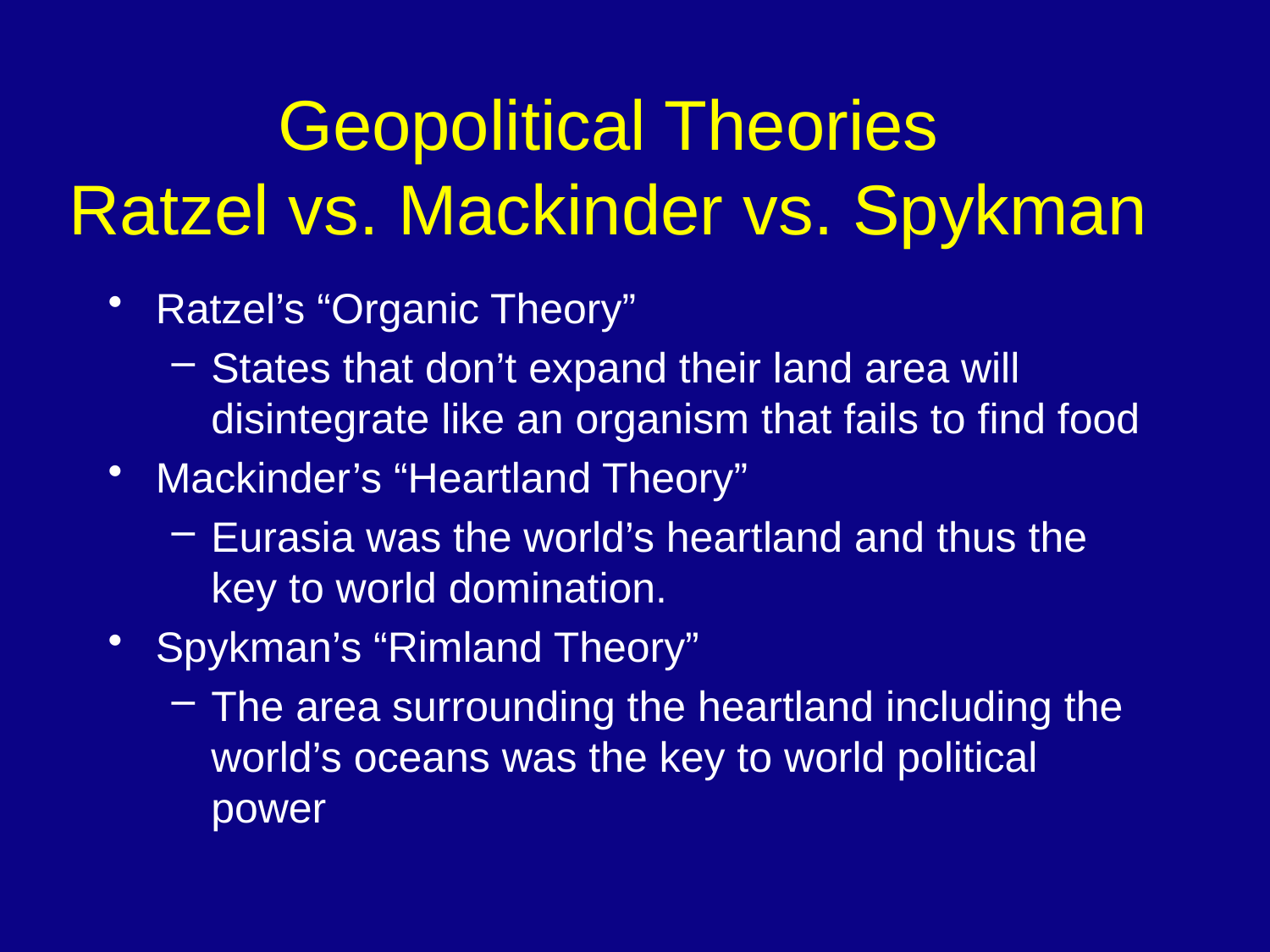

# Geopolitical Theories Ratzel vs. Mackinder vs. Spykman
Ratzel’s “Organic Theory”
States that don’t expand their land area will disintegrate like an organism that fails to find food
Mackinder’s “Heartland Theory”
Eurasia was the world’s heartland and thus the key to world domination.
Spykman’s “Rimland Theory”
The area surrounding the heartland including the world’s oceans was the key to world political power